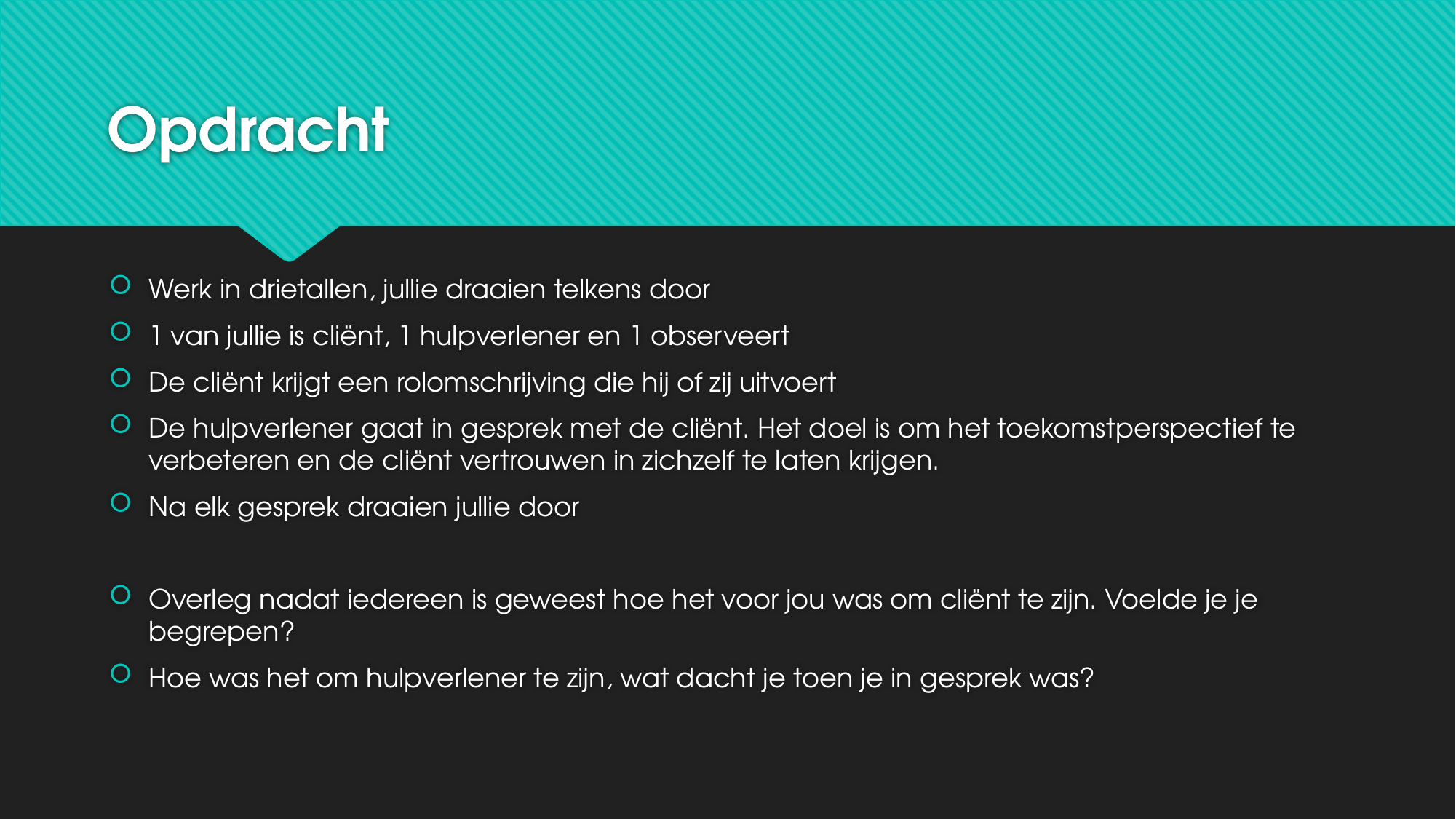

# Opdracht
Werk in drietallen, jullie draaien telkens door
1 van jullie is cliënt, 1 hulpverlener en 1 observeert
De cliënt krijgt een rolomschrijving die hij of zij uitvoert
De hulpverlener gaat in gesprek met de cliënt. Het doel is om het toekomstperspectief te verbeteren en de cliënt vertrouwen in zichzelf te laten krijgen.
Na elk gesprek draaien jullie door

Overleg nadat iedereen is geweest hoe het voor jou was om cliënt te zijn. Voelde je je begrepen?
Hoe was het om hulpverlener te zijn, wat dacht je toen je in gesprek was?